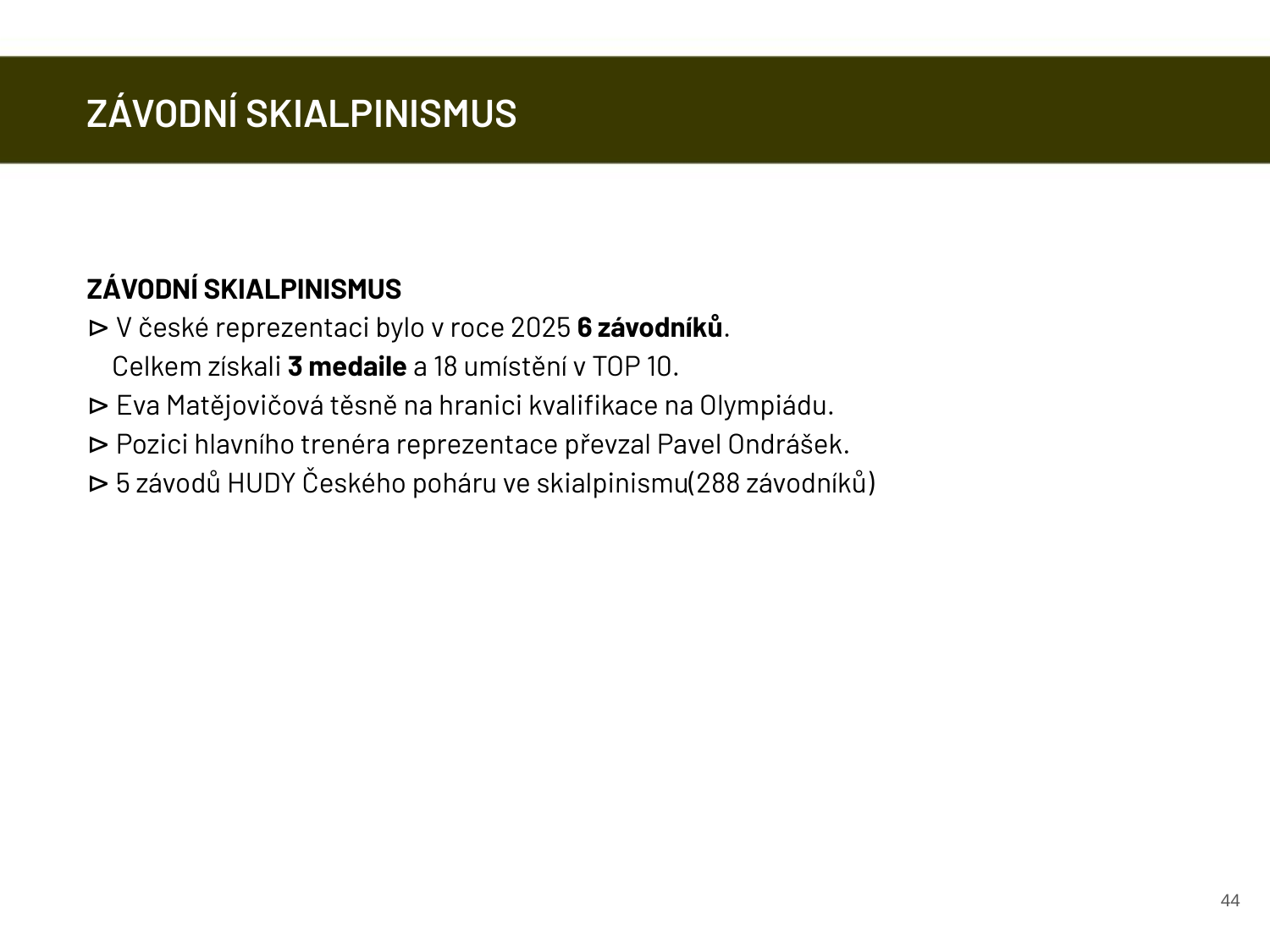

ZÁVODNÍ SKIALPINISMUS
ZÁVODNÍ SKIALPINISMUS
⊳ V české reprezentaci bylo v roce 2025 6 závodníků.
Celkem získali 3 medaile a 18 umístění v TOP 10.
⊳ Eva Matějovičová těsně na hranici kvalifikace na Olympiádu.
⊳ Pozici hlavního trenéra reprezentace převzal Pavel Ondrášek.
⊳ 5 závodů HUDY Českého poháru ve skialpinismu(288 závodníků)
44